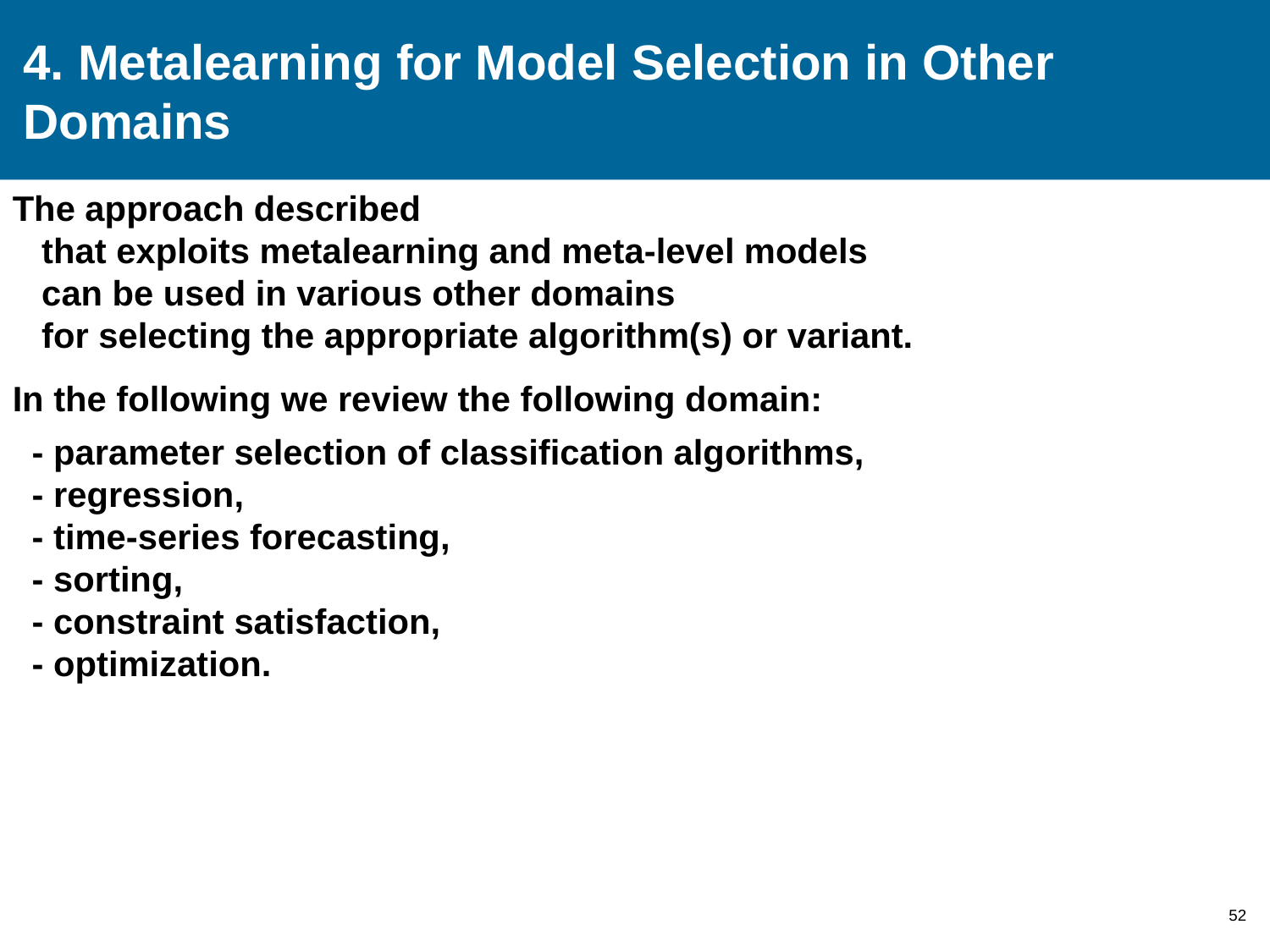

# 4. Metalearning for Model Selection in Other Domains
The approach described
   that exploits metalearning and meta-level models
   can be used in various other domains
   for selecting the appropriate algorithm(s) or variant.
In the following we review the following domain:
  - parameter selection of classification algorithms,
  - regression,
  - time-series forecasting,
  - sorting,
  - constraint satisfaction,
  - optimization.
52